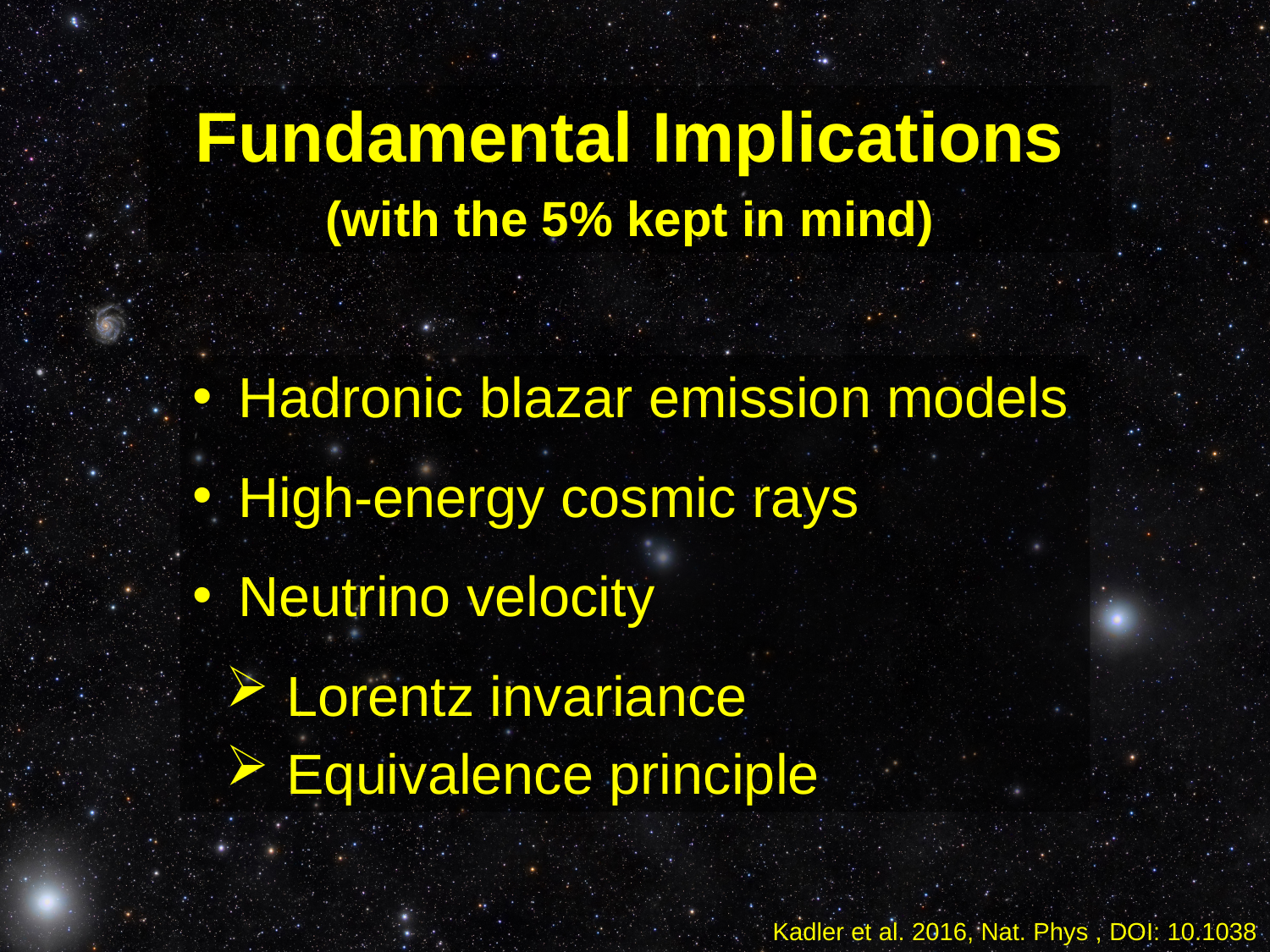

Fundamental Implications
(with the 5% kept in mind)
 Hadronic blazar emission models
 High-energy cosmic rays
 Neutrino velocity
 Lorentz invariance
 Equivalence principle
Kadler et al. 2016, Nat. Phys , DOI: 10.1038